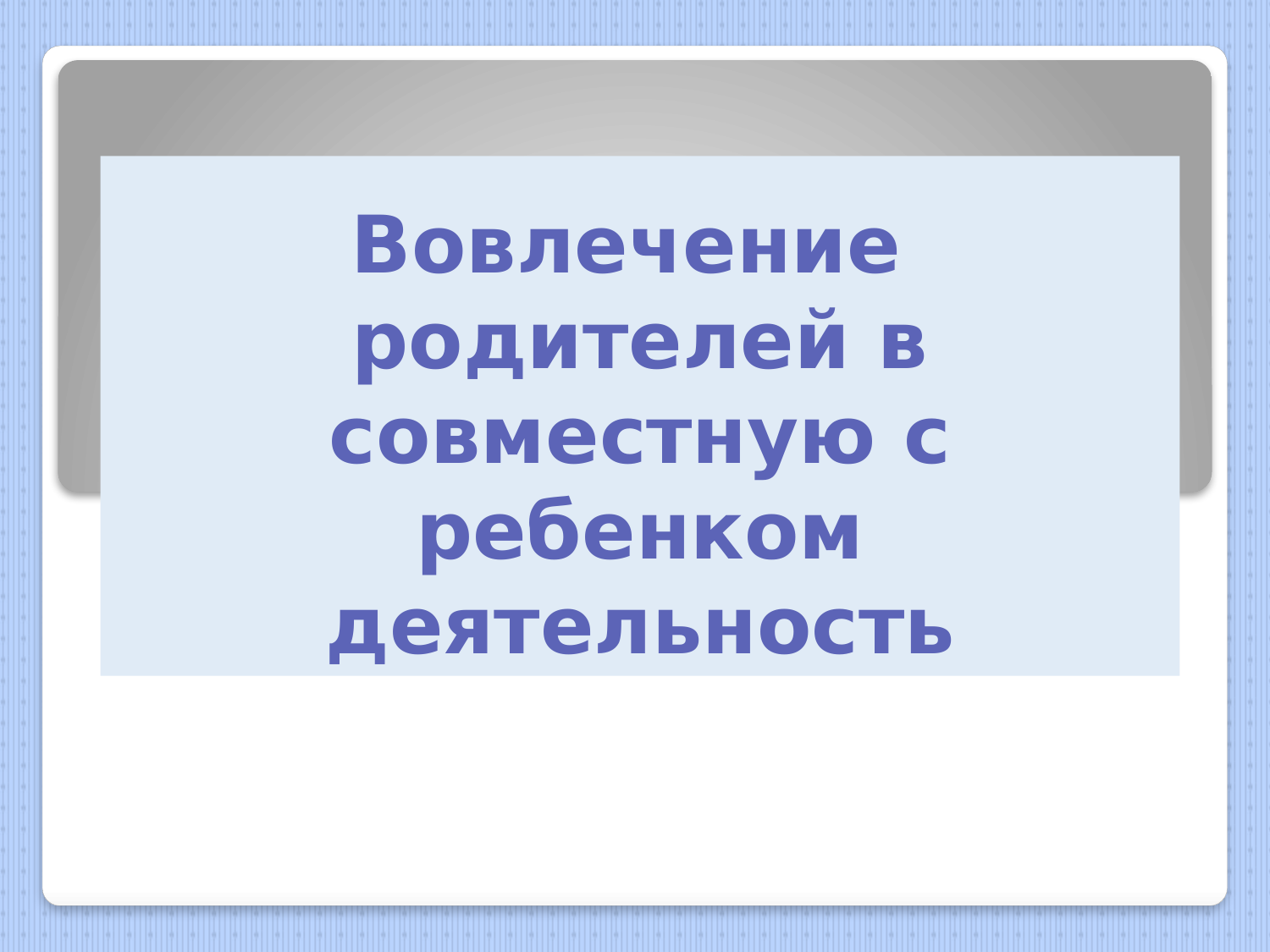

# Вовлечение  родителей в совместную с ребенком деятельность